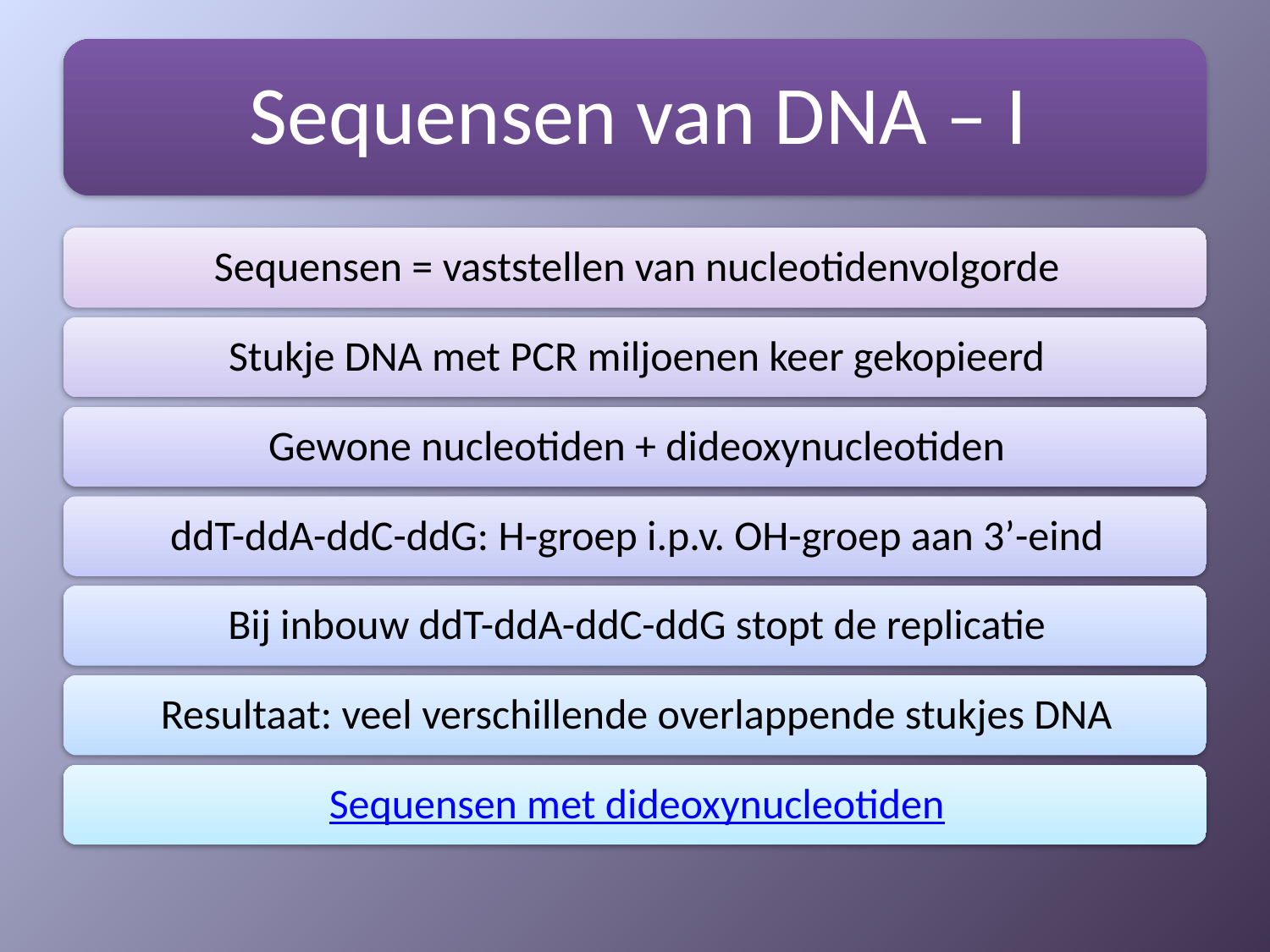

Sequensen van DNA – I
Sequensen = vaststellen van nucleotidenvolgorde
Stukje DNA met PCR miljoenen keer gekopieerd
Gewone nucleotiden + dideoxynucleotiden
ddT-ddA-ddC-ddG: H-groep i.p.v. OH-groep aan 3’-eind
Bij inbouw ddT-ddA-ddC-ddG stopt de replicatie
Resultaat: veel verschillende overlappende stukjes DNA
Sequensen met dideoxynucleotiden